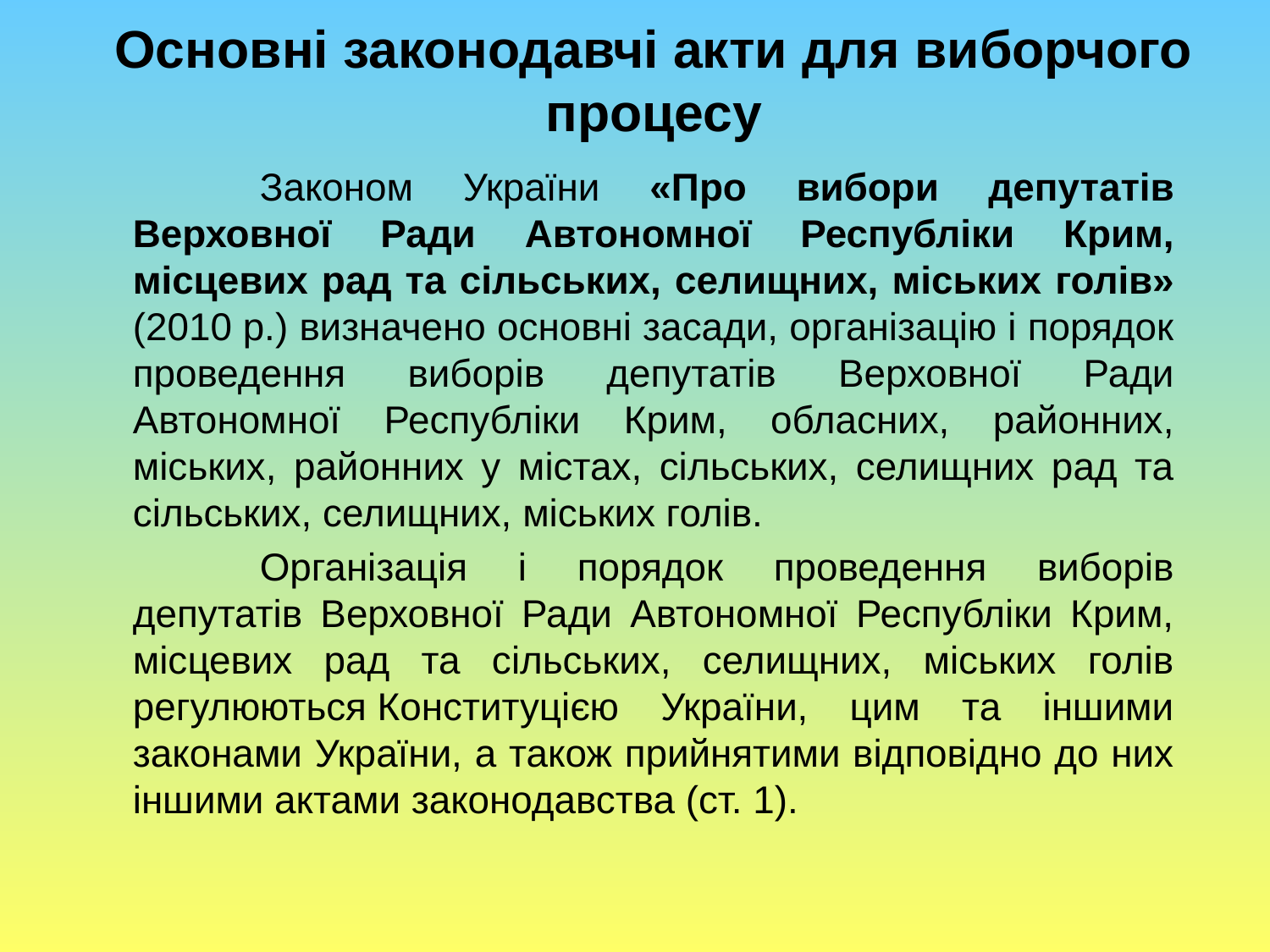

# Основні законодавчі акти для виборчого процесу

	Законом України «Про вибори депутатів Верховної Ради Автономної Республіки Крим, місцевих рад та сільських, селищних, міських голів» (2010 р.) визначено основні засади, організацію і порядок проведення виборів депутатів Верховної Ради Автономної Республіки Крим, обласних, районних, міських, районних у містах, сільських, селищних рад та сільських, селищних, міських голів.
	Організація і порядок проведення виборів депутатів Верховної Ради Автономної Республіки Крим, місцевих рад та сільських, селищних, міських голів регулюються Конституцією України, цим та іншими законами України, а також прийнятими відповідно до них іншими актами законодавства (ст. 1).